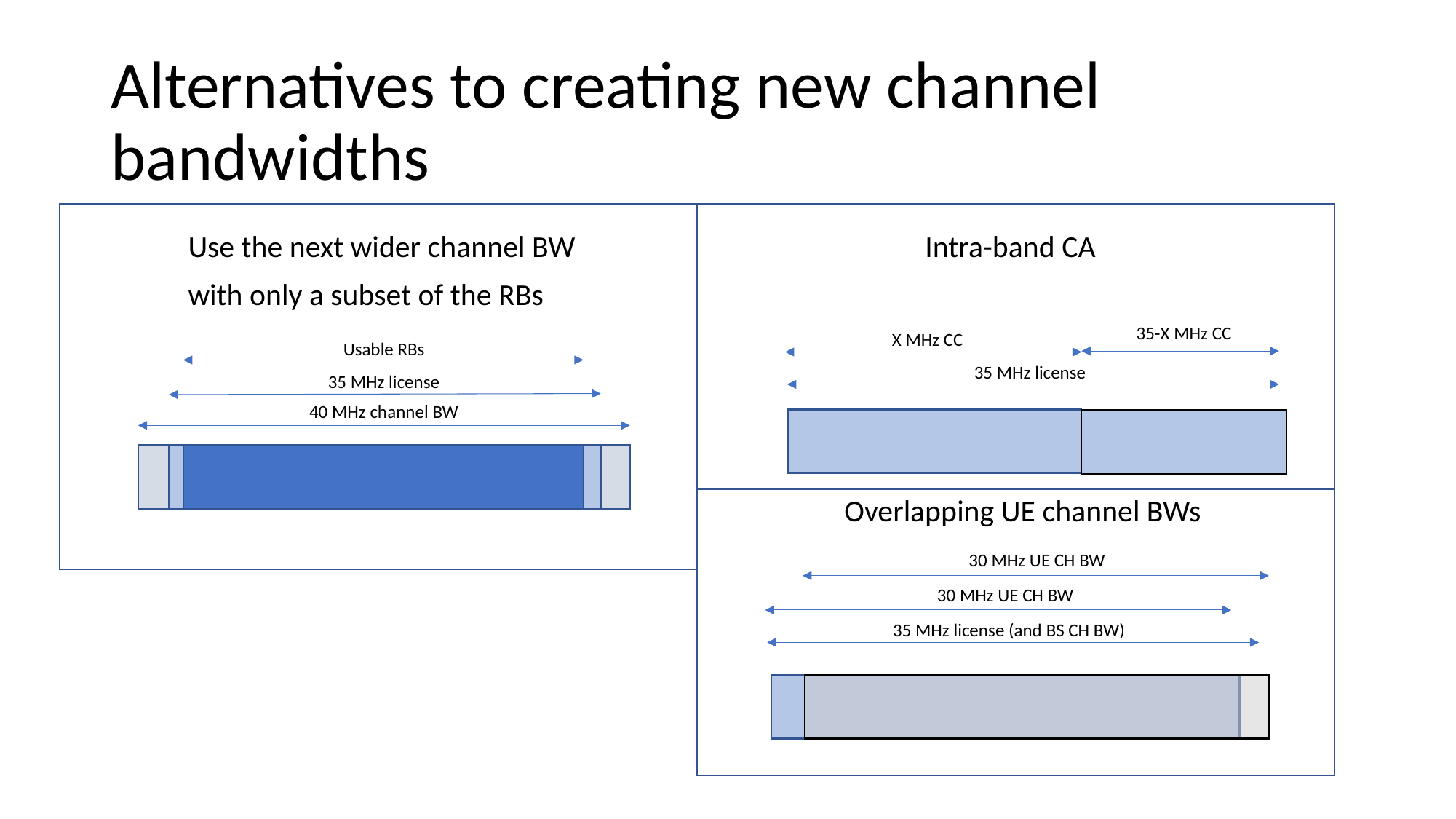

# Alternatives to creating new channel bandwidths

Intra-band CA
Use the next wider channel BW
with only a subset of the RBs
35-X MHz CC
X MHz CC
Usable RBs
35 MHz license
40 MHz channel BW

35 MHz license

Overlapping UE channel BWs

30 MHz UE CH BW
30 MHz UE CH BW
35 MHz license (and BS CH BW)